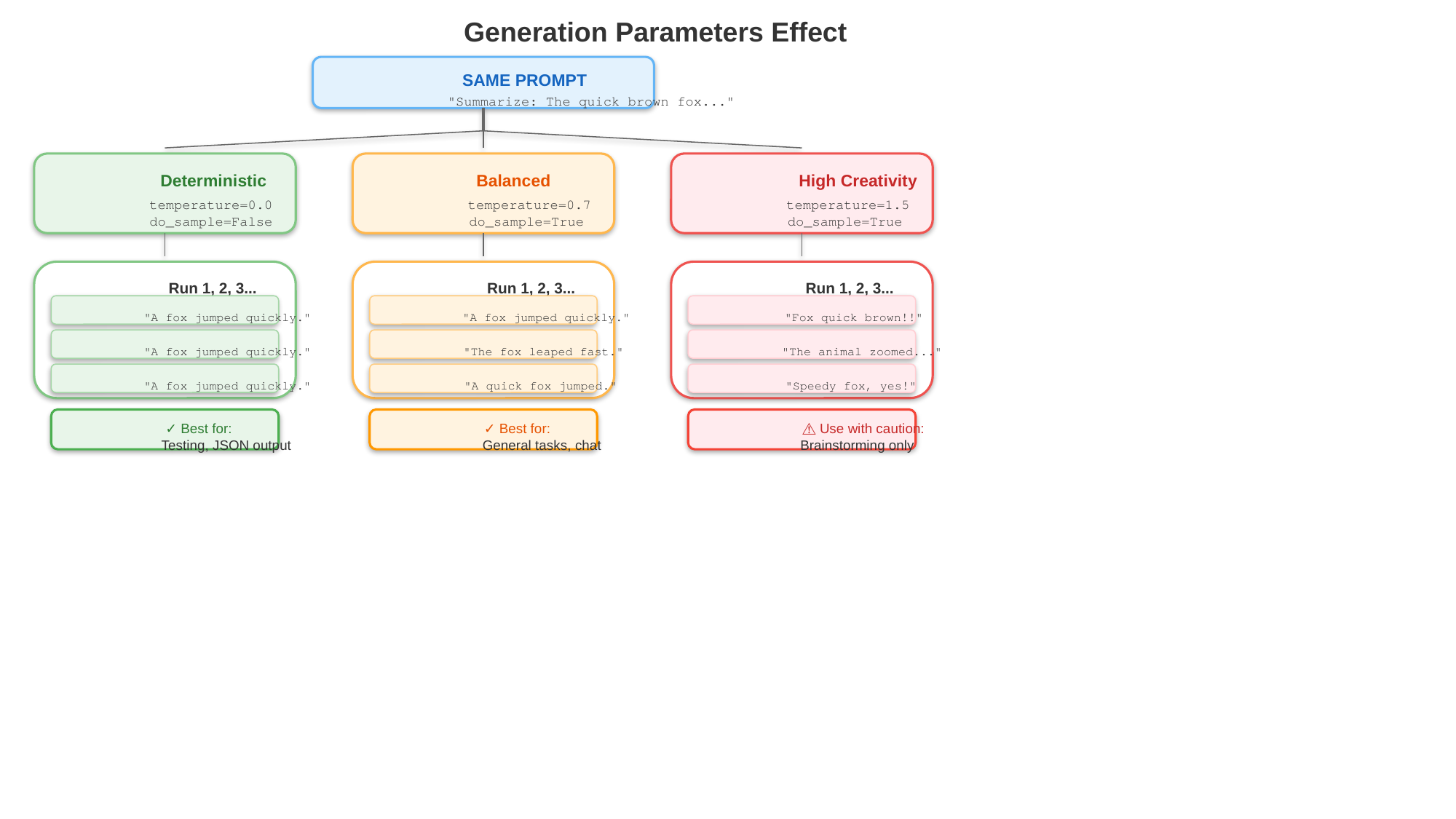

Generation Parameters Effect

SAME PROMPT
"Summarize: The quick brown fox..."

Deterministic
Balanced
High Creativity
temperature=0.0
temperature=0.7
temperature=1.5
do_sample=False
do_sample=True
do_sample=True

Run 1, 2, 3...
Run 1, 2, 3...
Run 1, 2, 3...

"A fox jumped quickly."
"A fox jumped quickly."
"Fox quick brown!!"

"A fox jumped quickly."
"The fox leaped fast."
"The animal zoomed..."

"A fox jumped quickly."
"A quick fox jumped."
"Speedy fox, yes!"

✓ Best for:
✓ Best for:
⚠️ Use with caution:
Testing, JSON output
General tasks, chat
Brainstorming only